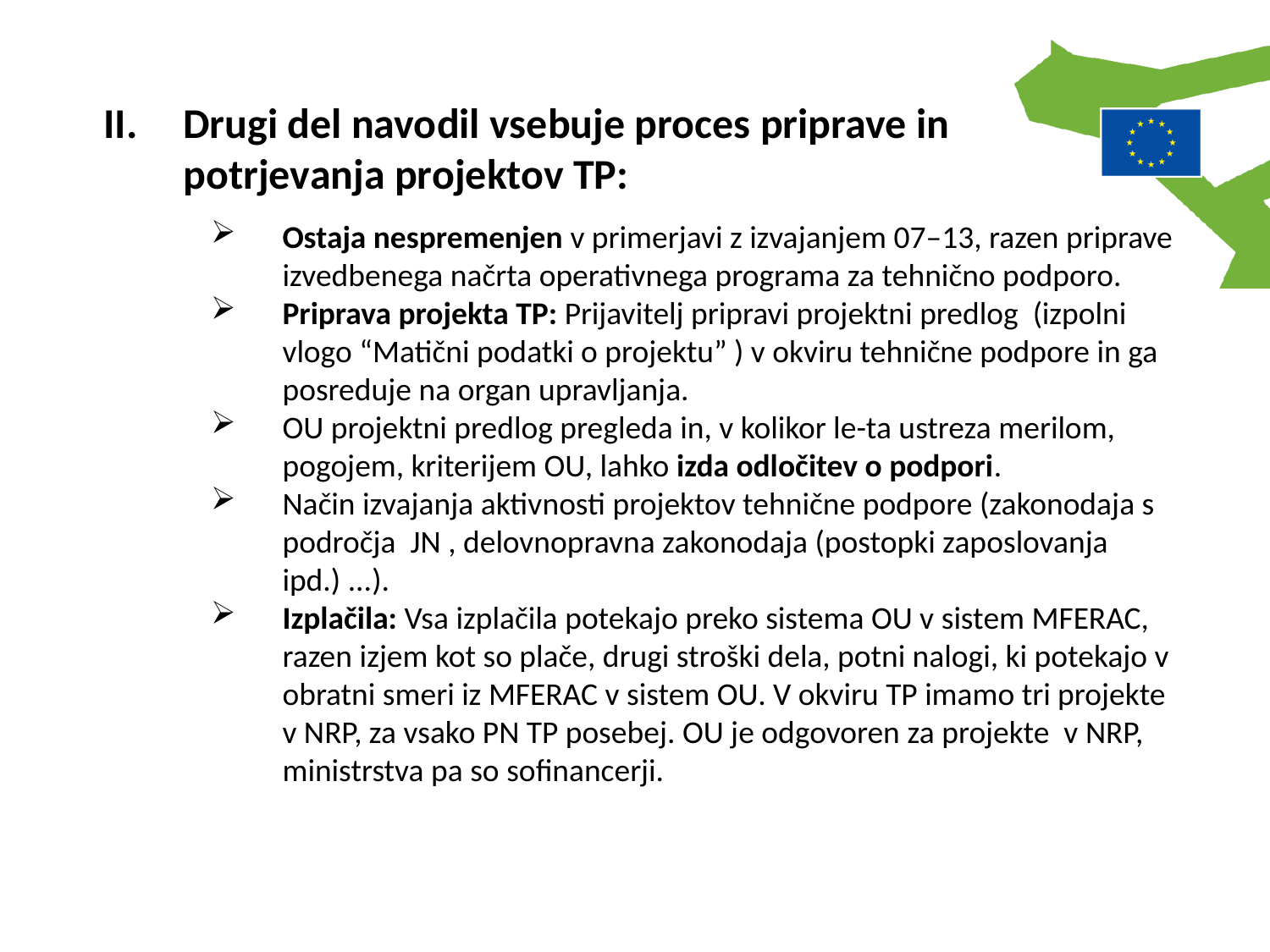

Drugi del navodil vsebuje proces priprave in potrjevanja projektov TP:

Ostaja nespremenjen v primerjavi z izvajanjem 07–13, razen priprave izvedbenega načrta operativnega programa za tehnično podporo.
Priprava projekta TP: Prijavitelj pripravi projektni predlog  (izpolni vlogo “Matični podatki o projektu” ) v okviru tehnične podpore in ga posreduje na organ upravljanja.
OU projektni predlog pregleda in, v kolikor le-ta ustreza merilom, pogojem, kriterijem OU, lahko izda odločitev o podpori.
Način izvajanja aktivnosti projektov tehnične podpore (zakonodaja s področja  JN , delovnopravna zakonodaja (postopki zaposlovanja ipd.) ...).
Izplačila: Vsa izplačila potekajo preko sistema OU v sistem MFERAC, razen izjem kot so plače, drugi stroški dela, potni nalogi, ki potekajo v obratni smeri iz MFERAC v sistem OU. V okviru TP imamo tri projekte v NRP, za vsako PN TP posebej. OU je odgovoren za projekte  v NRP, ministrstva pa so sofinancerji.